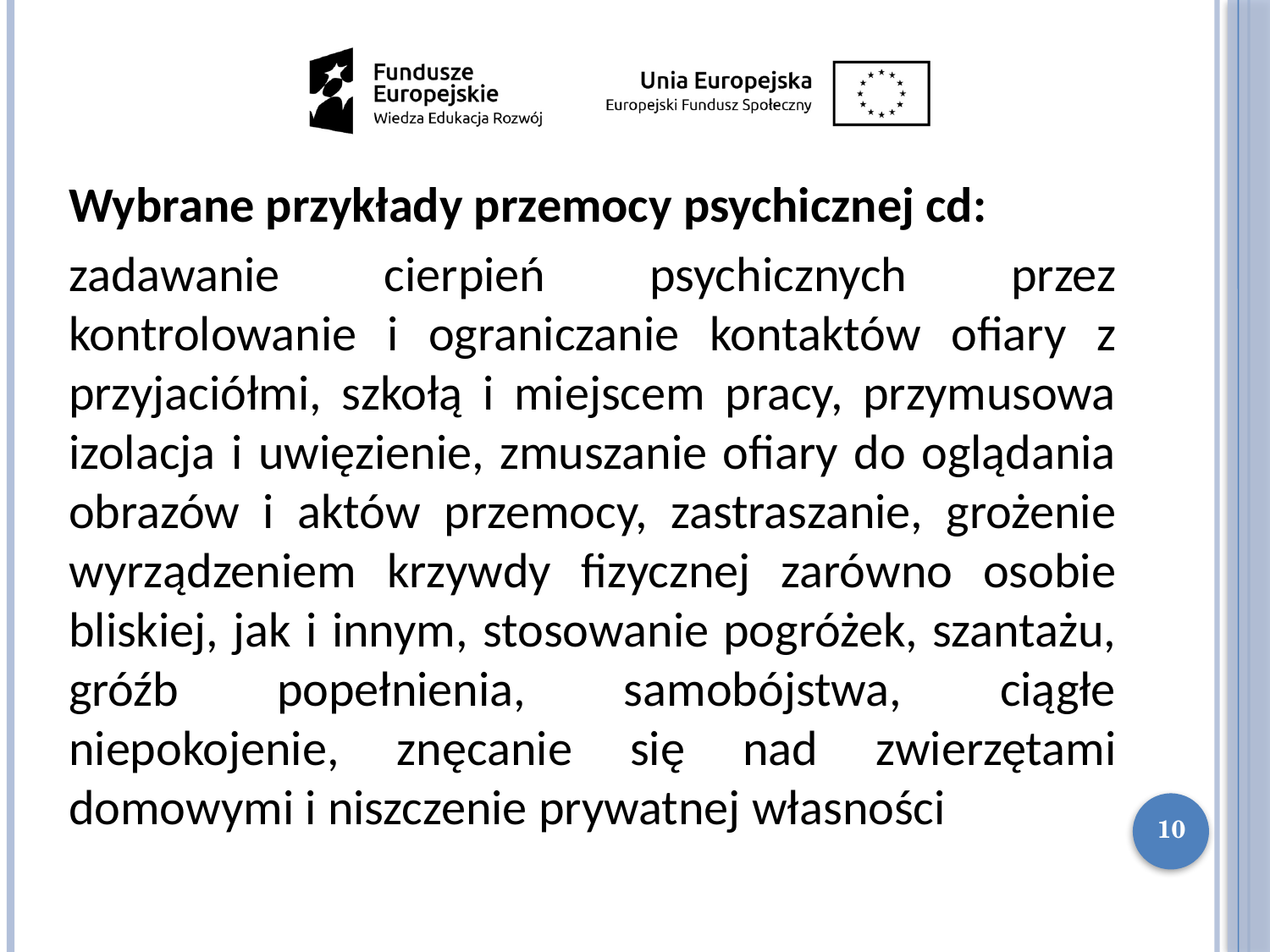

Wybrane przykłady przemocy psychicznej cd:
zadawanie cierpień psychicznych przez kontrolowanie i ograniczanie kontaktów ofiary z przyjaciółmi, szkołą i miejscem pracy, przymusowa izolacja i uwięzienie, zmuszanie ofiary do oglądania obrazów i aktów przemocy, zastraszanie, grożenie wyrządzeniem krzywdy fizycznej zarówno osobie bliskiej, jak i innym, stosowanie pogróżek, szantażu, gróźb popełnienia, samobójstwa, ciągłe niepokojenie, znęcanie się nad zwierzętami domowymi i niszczenie prywatnej własności
10